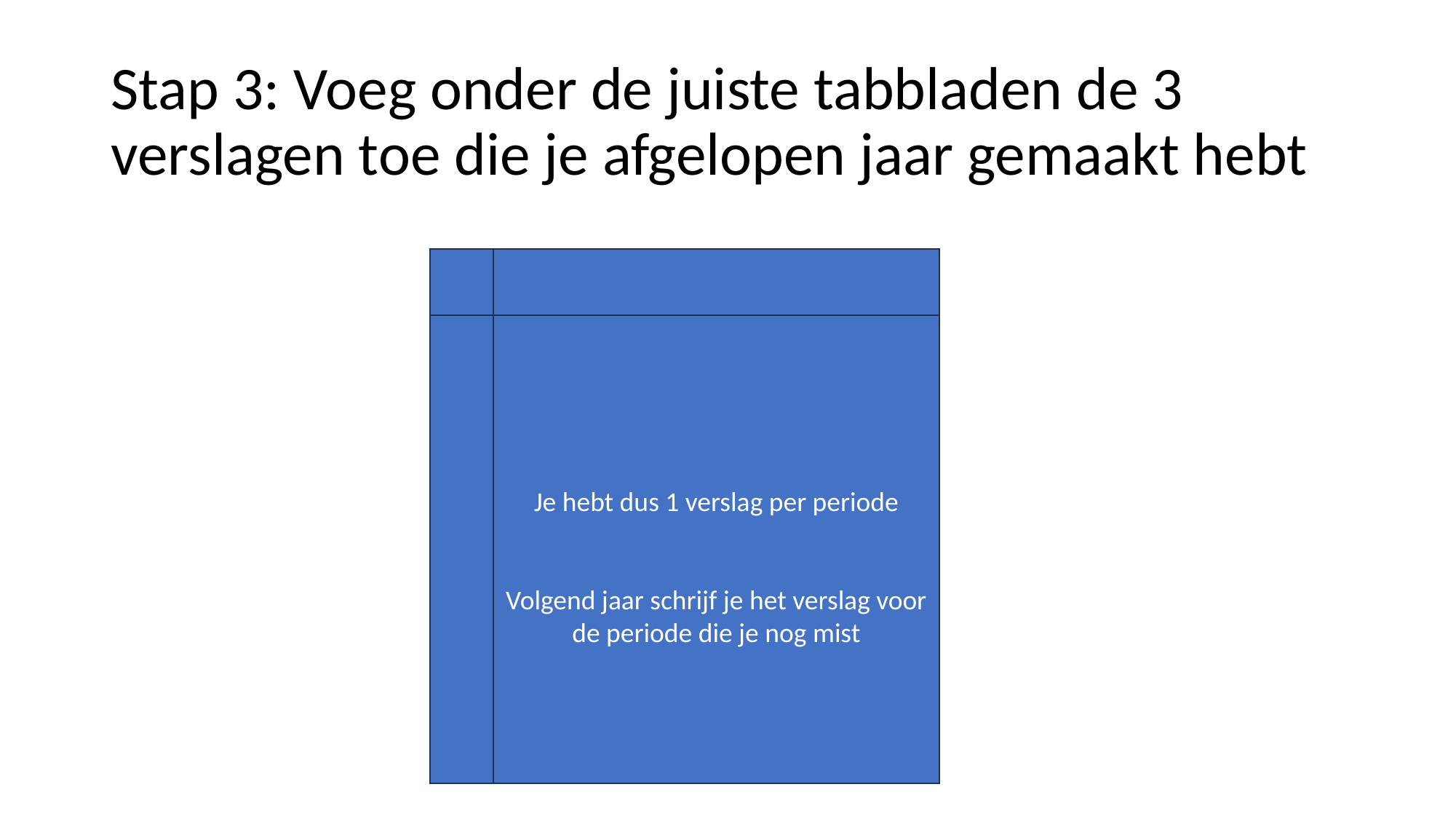

# Stap 3: Voeg onder de juiste tabbladen de 3 verslagen toe die je afgelopen jaar gemaakt hebt

Je hebt dus 1 verslag per periode

Volgend jaar schrijf je het verslag voor de periode die je nog mist